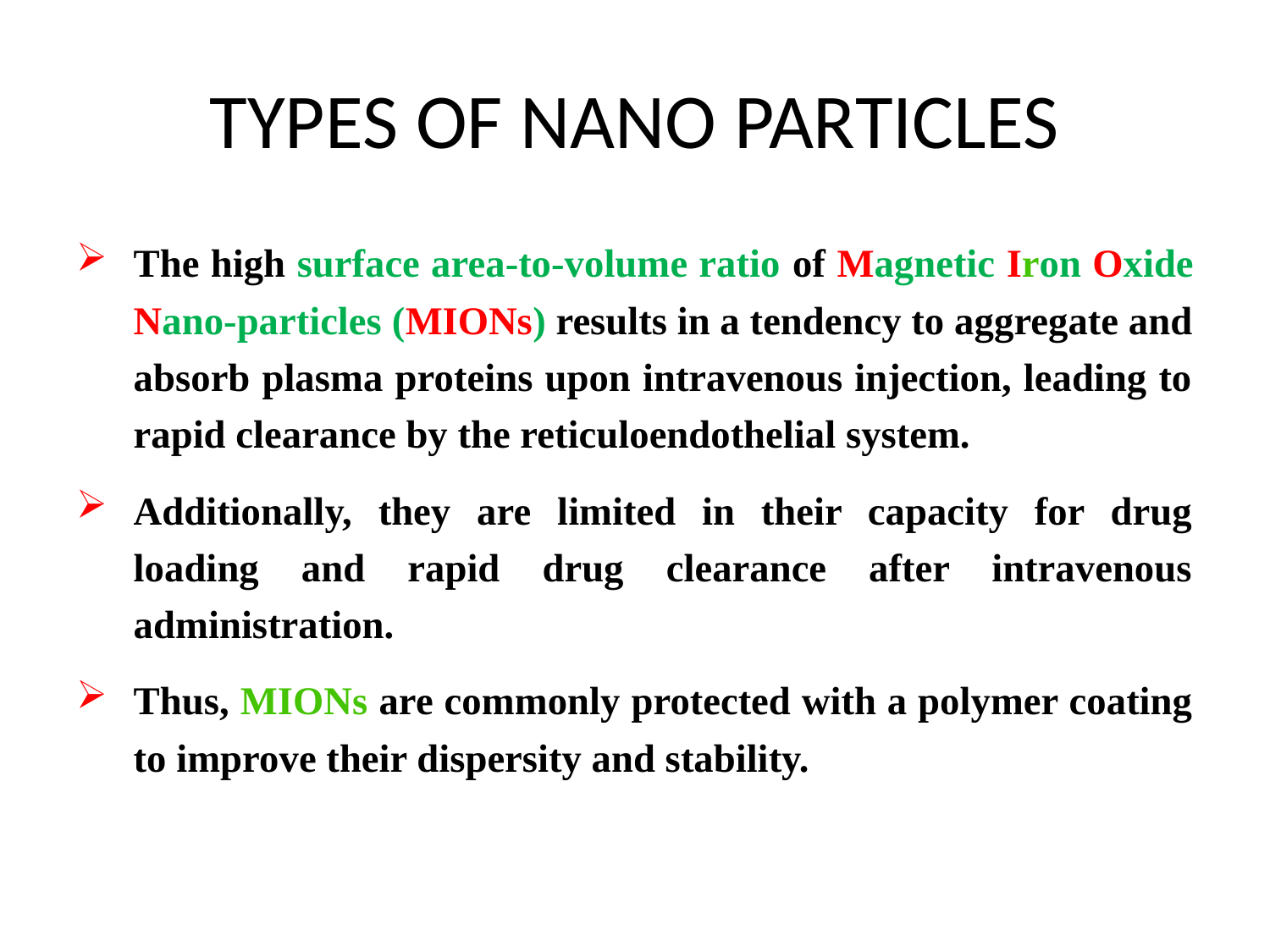

# TYPES OF NANO PARTICLES
The high surface area-to-volume ratio of Magnetic Iron Oxide Nano-particles (MIONs) results in a tendency to aggregate and absorb plasma proteins upon intravenous injection, leading to rapid clearance by the reticuloendothelial system.
Additionally, they are limited in their capacity for drug loading and rapid drug clearance after intravenous administration.
Thus, MIONs are commonly protected with a polymer coating to improve their dispersity and stability.